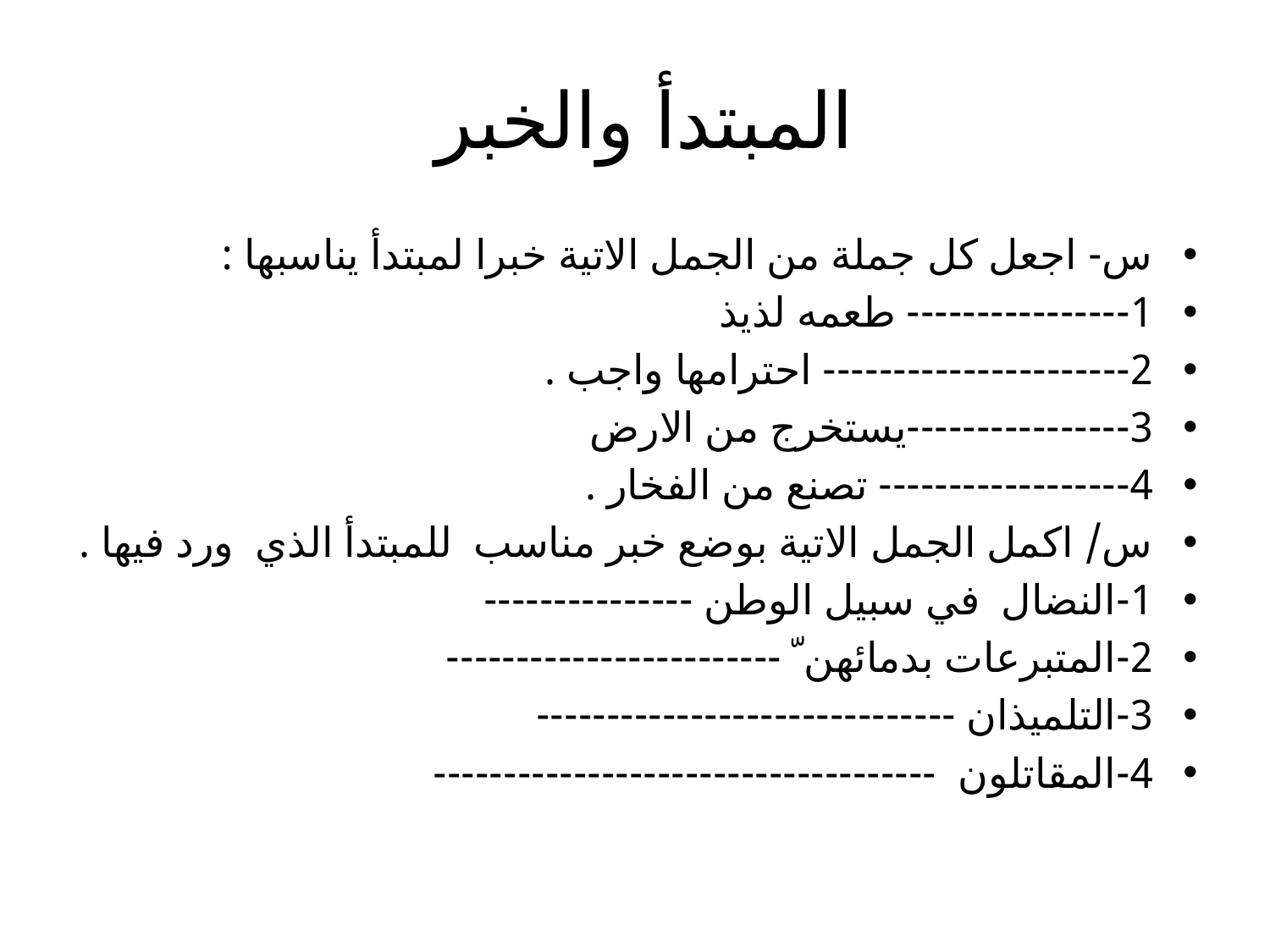

# المبتدأ والخبر
س- اجعل كل جملة من الجمل الاتية خبرا لمبتدأ يناسبها :
1---------------- طعمه لذيذ
2---------------------- احترامها واجب .
3----------------يستخرج من الارض
4------------------ تصنع من الفخار .
س/ اكمل الجمل الاتية بوضع خبر مناسب  للمبتدأ الذي  ورد فيها .
1-النضال  في سبيل الوطن ---------------
2-المتبرعات بدمائهن ّ ------------------------
3-التلميذان ------------------------------
4-المقاتلون  ------------------------------------